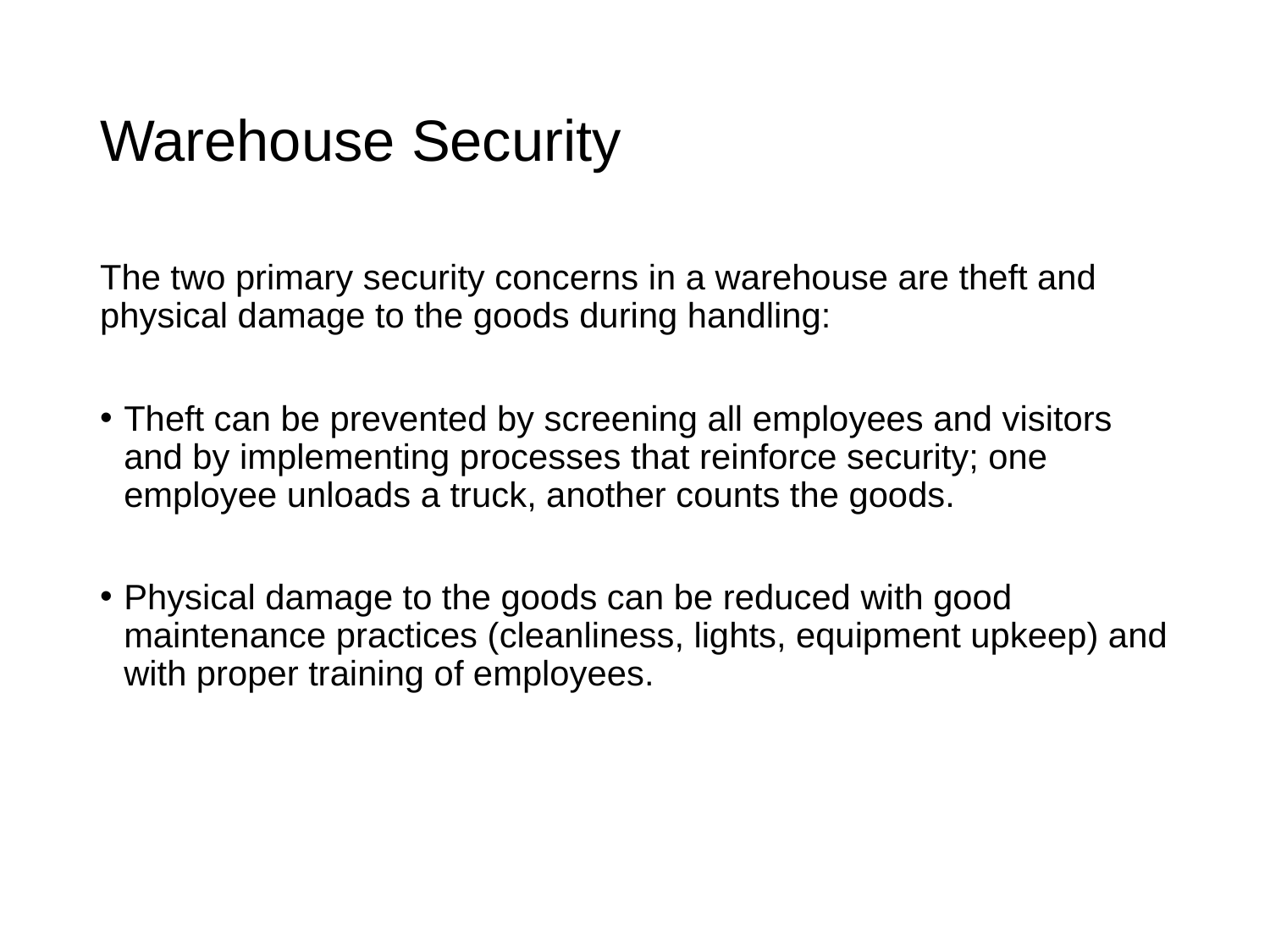

# Warehouse Security
The two primary security concerns in a warehouse are theft and physical damage to the goods during handling:

Theft can be prevented by screening all employees and visitors and by implementing processes that reinforce security; one employee unloads a truck, another counts the goods.

Physical damage to the goods can be reduced with good maintenance practices (cleanliness, lights, equipment upkeep) and with proper training of employees.